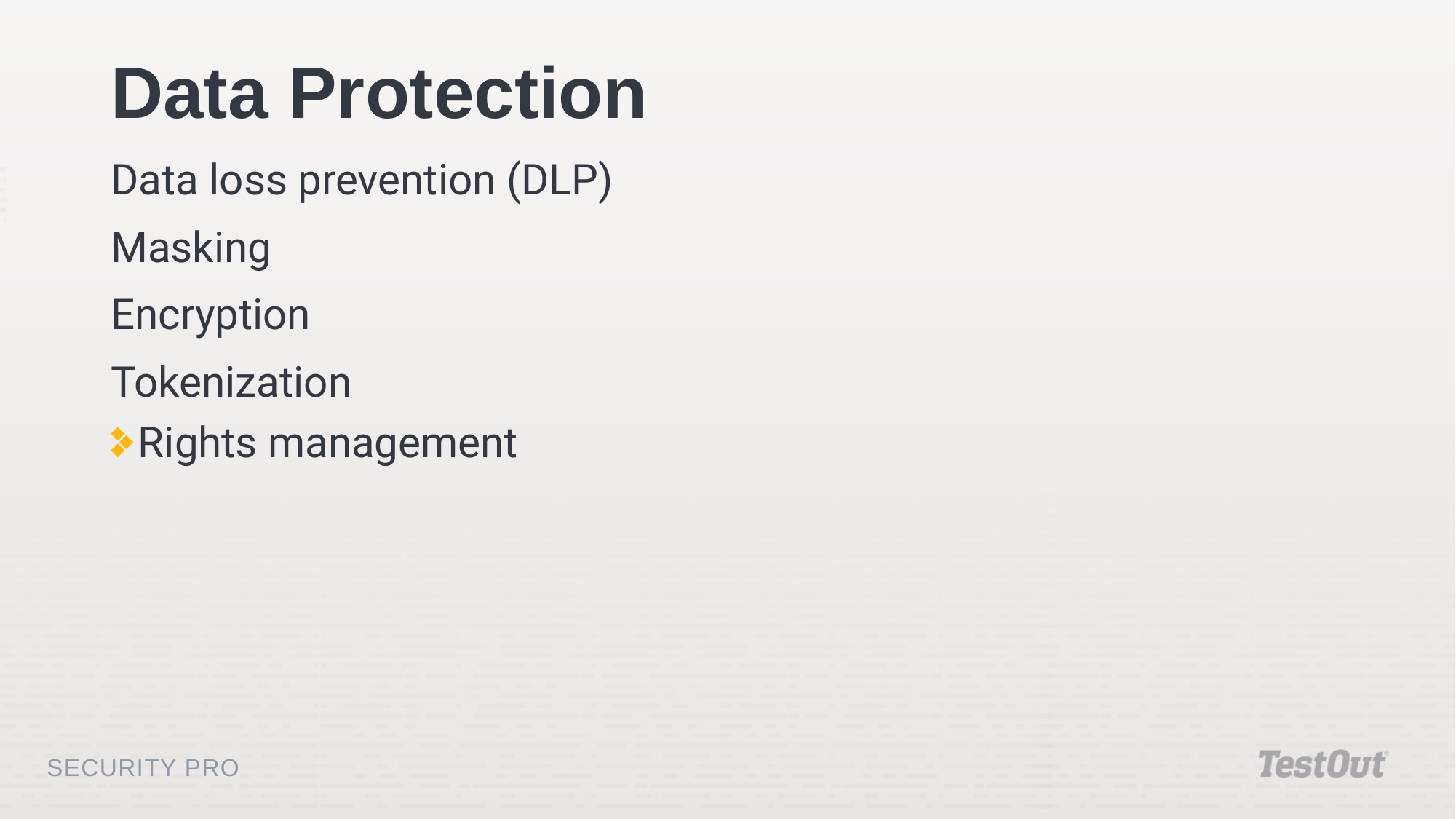

# Data Protection
Data loss prevention (DLP)
Masking
Encryption
Tokenization
Rights management
Security Pro